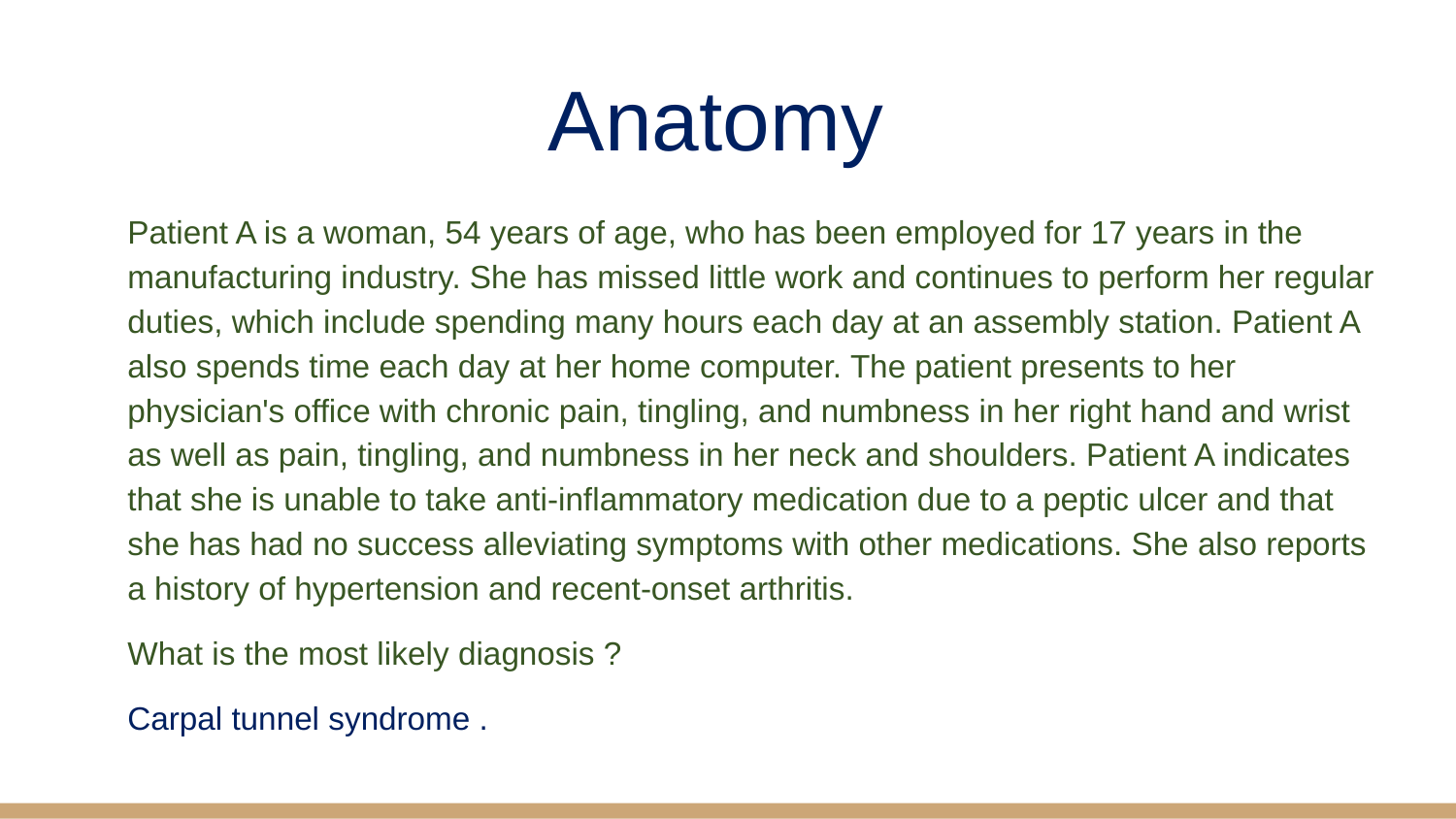

# Anatomy
Patient A is a woman, 54 years of age, who has been employed for 17 years in the manufacturing industry. She has missed little work and continues to perform her regular duties, which include spending many hours each day at an assembly station. Patient A also spends time each day at her home computer. The patient presents to her physician's office with chronic pain, tingling, and numbness in her right hand and wrist as well as pain, tingling, and numbness in her neck and shoulders. Patient A indicates that she is unable to take anti-inflammatory medication due to a peptic ulcer and that she has had no success alleviating symptoms with other medications. She also reports a history of hypertension and recent-onset arthritis.
What is the most likely diagnosis ?
Carpal tunnel syndrome .